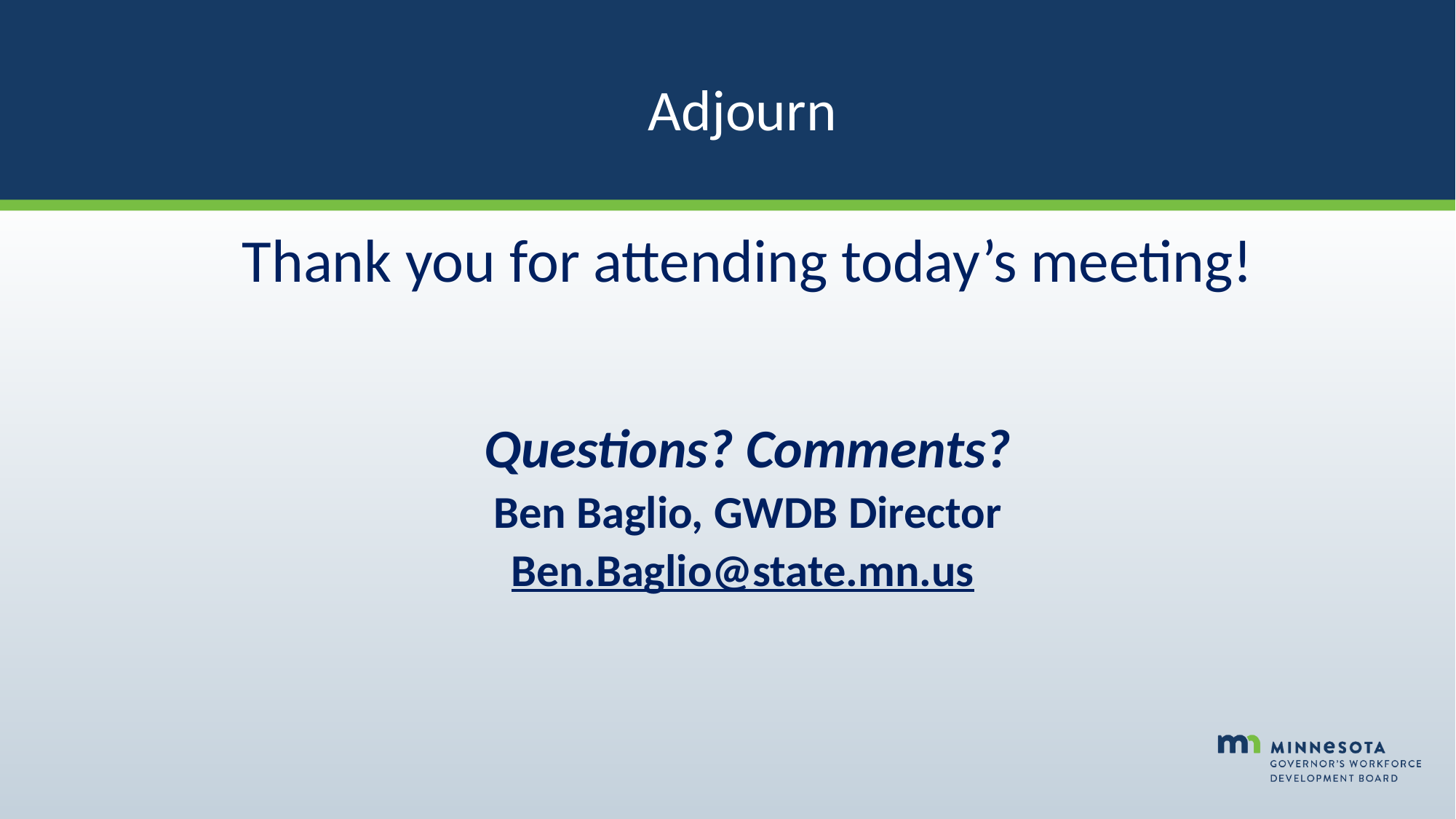

# Adjourn
Thank you for attending today’s meeting!

Questions? Comments?
Ben Baglio, GWDB Director
Ben.Baglio@state.mn.us